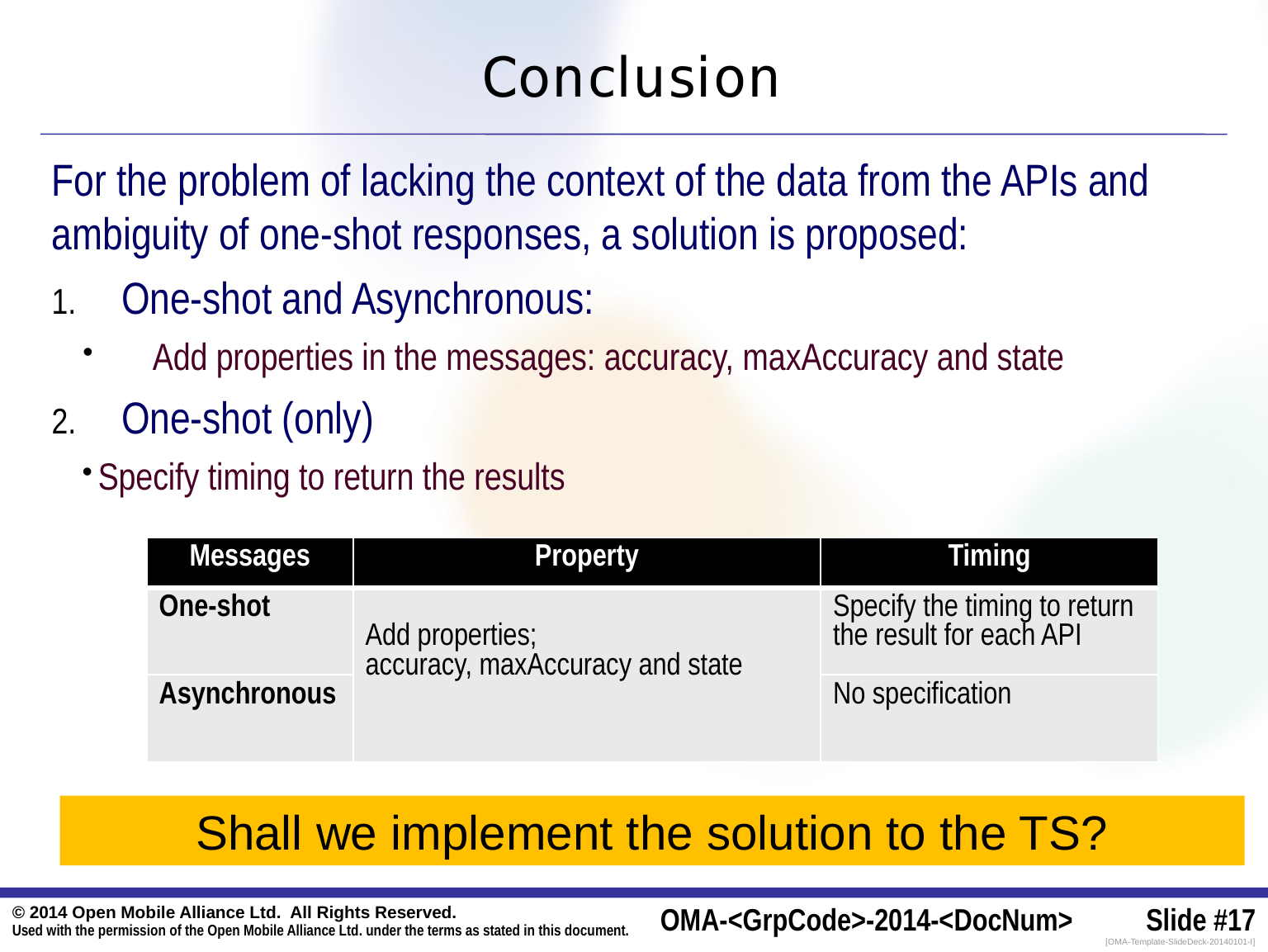

# Conclusion
For the problem of lacking the context of the data from the APIs and ambiguity of one-shot responses, a solution is proposed:
One-shot and Asynchronous:
Add properties in the messages: accuracy, maxAccuracy and state
One-shot (only)
Specify timing to return the results

| Messages | Property | Timing |
| --- | --- | --- |
| One-shot | Add properties; accuracy, maxAccuracy and state | Specify the timing to return the result for each API |
| Asynchronous |  | No specification |
Shall we implement the solution to the TS?